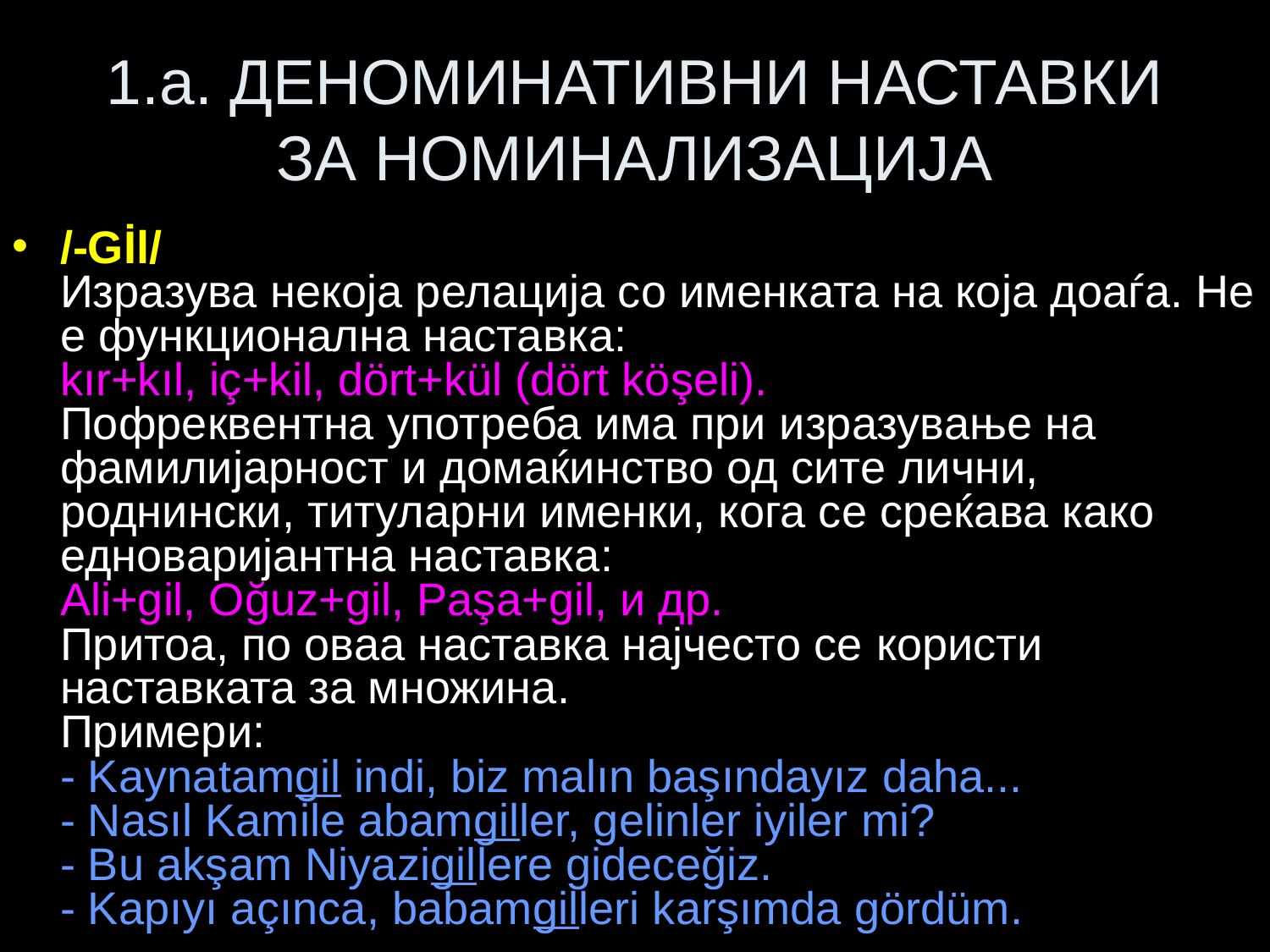

# 1.a. ДЕНОМИНАТИВНИ НАСТАВКИ ЗА НОМИНАЛИЗАЦИЈА
/-Gİl/
Изразува некоја релација со именката на која доаѓа. Не е функционална наставка:
kır+kıl, iç+kil, dört+kül (dört köşeli).
Пофреквентна употреба има при изразување на фамилијарност и домаќинство од сите лични, роднински, титуларни именки, кога се среќава како едноваријантна наставка:
Ali+gil, Oğuz+gil, Paşa+gil, и др.
Притоа, по оваа наставка најчесто се користи наставката за множина.
Примери:
- Kaynatamgil indi, biz malın başındayız daha...
- Nasıl Kamile abamgiller, gelinler iyiler mi?
- Bu akşam Niyazigillere gideceğiz.
- Kapıyı açınca, babamgilleri karşımda gördüm.